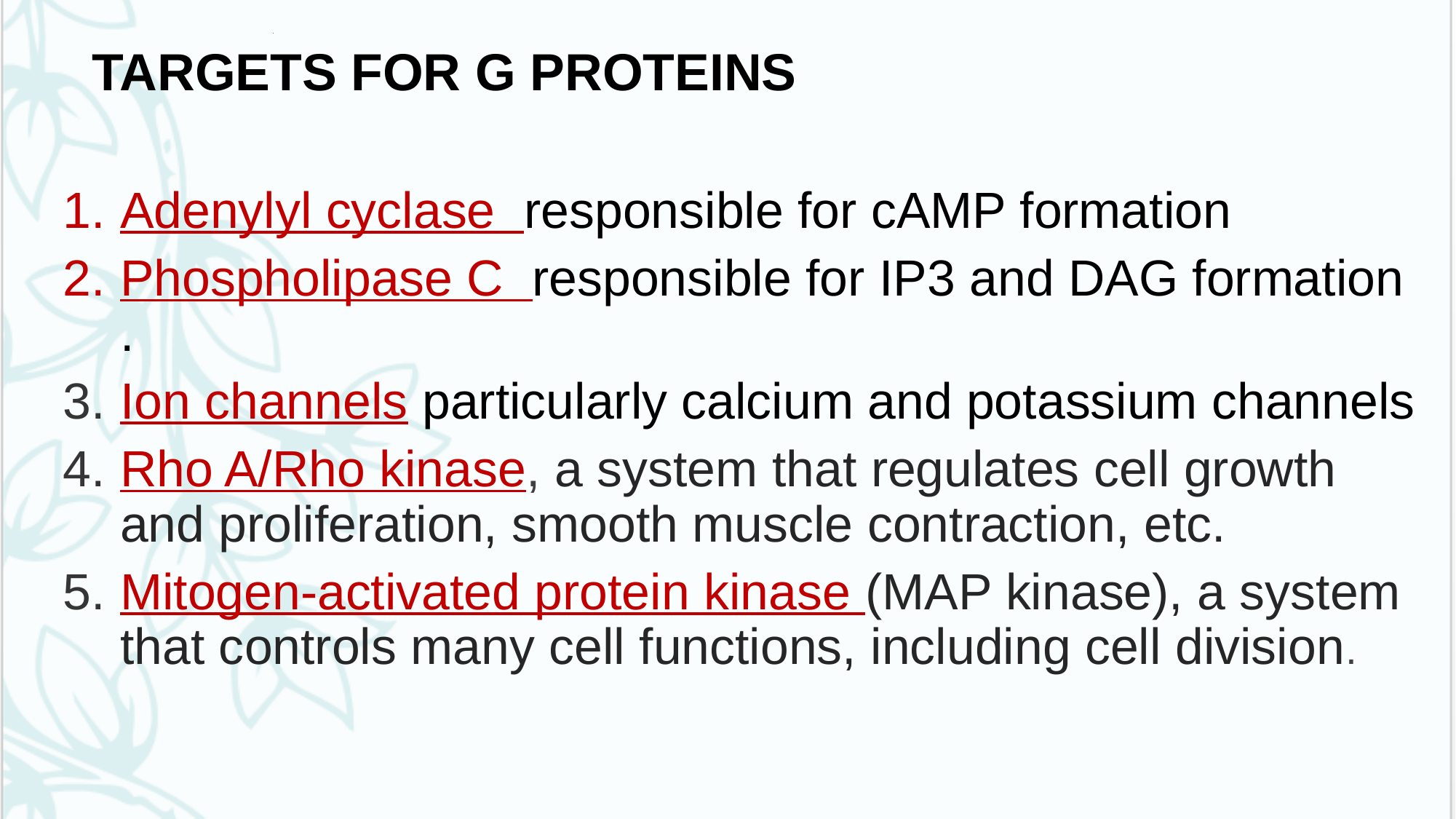

# .
  TARGETS FOR G PROTEINS

Adenylyl cyclase  responsible for cAMP formation
Phospholipase C  responsible for IP3 and DAG formation .
Ion channels particularly calcium and potassium channels
Rho A/Rho kinase, a system that regulates cell growth and proliferation, smooth muscle contraction, etc.
Mitogen-activated protein kinase (MAP kinase), a system that controls many cell functions, including cell division.